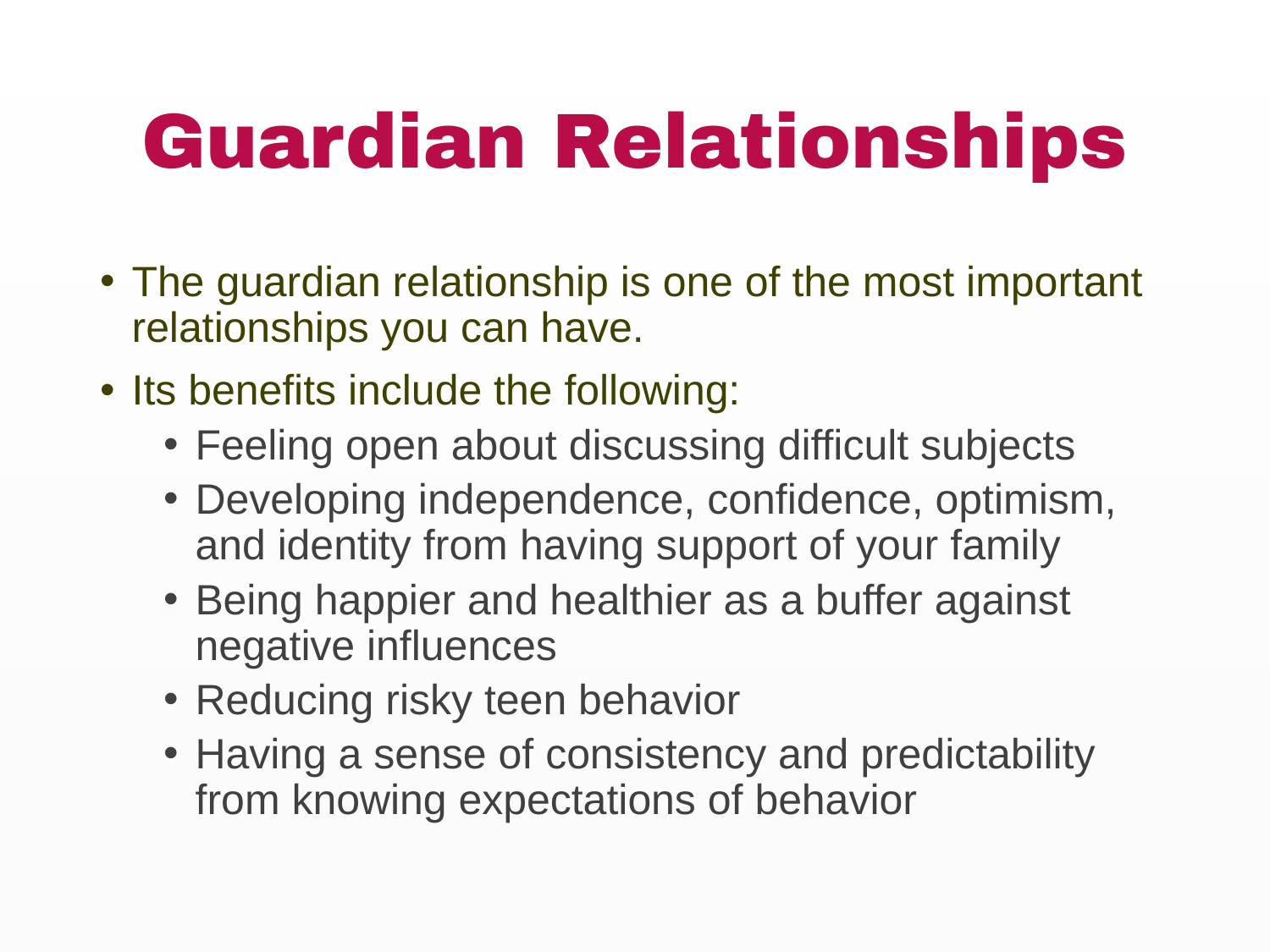

# Guardian Relationships
The guardian relationship is one of the most important relationships you can have.
Its benefits include the following:
Feeling open about discussing difficult subjects
Developing independence, confidence, optimism, and identity from having support of your family
Being happier and healthier as a buffer against negative influences
Reducing risky teen behavior
Having a sense of consistency and predictability from knowing expectations of behavior